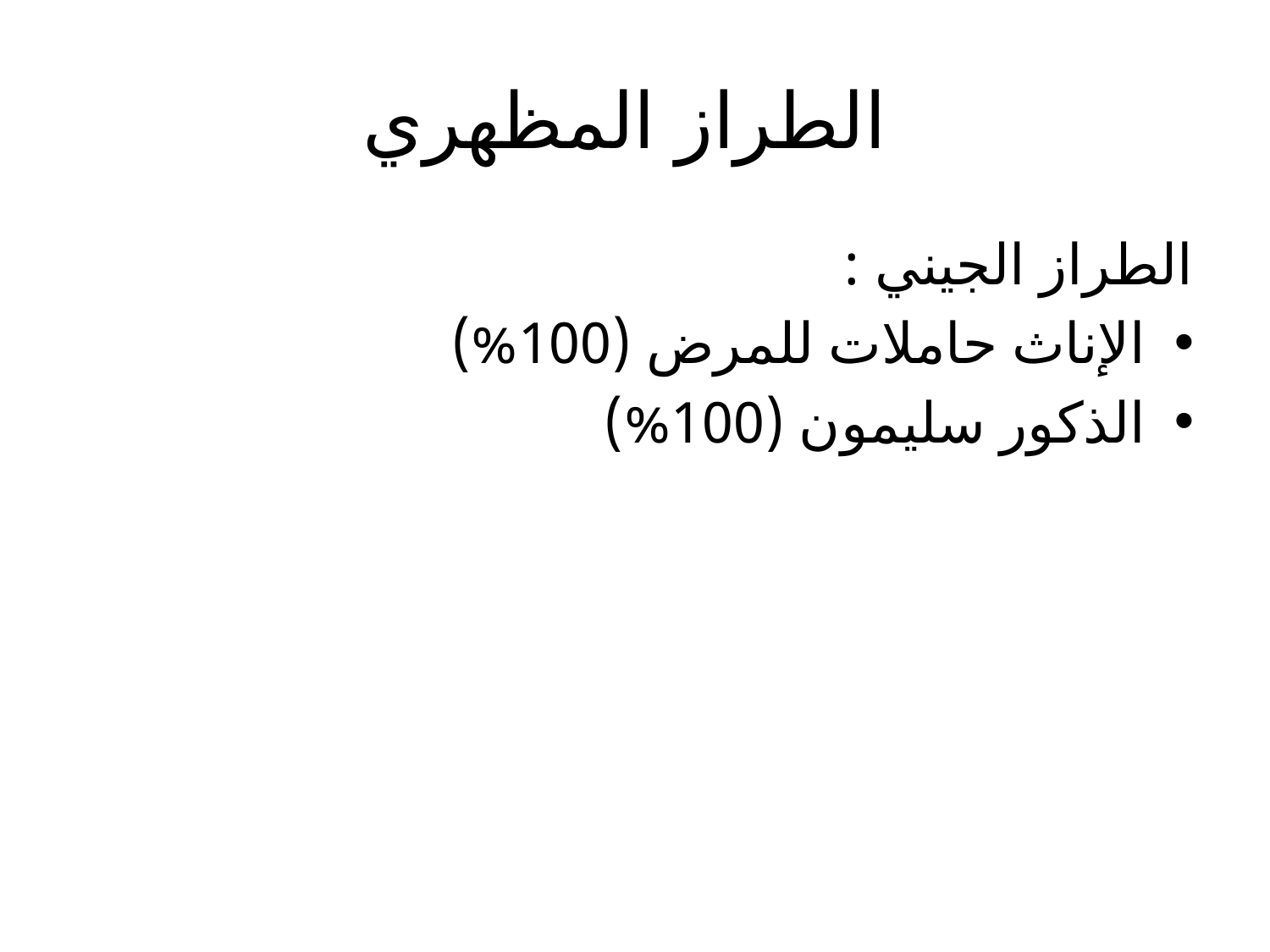

# الطراز المظهري
الطراز الجيني :
الإناث حاملات للمرض (100%)
الذكور سليمون (100%)